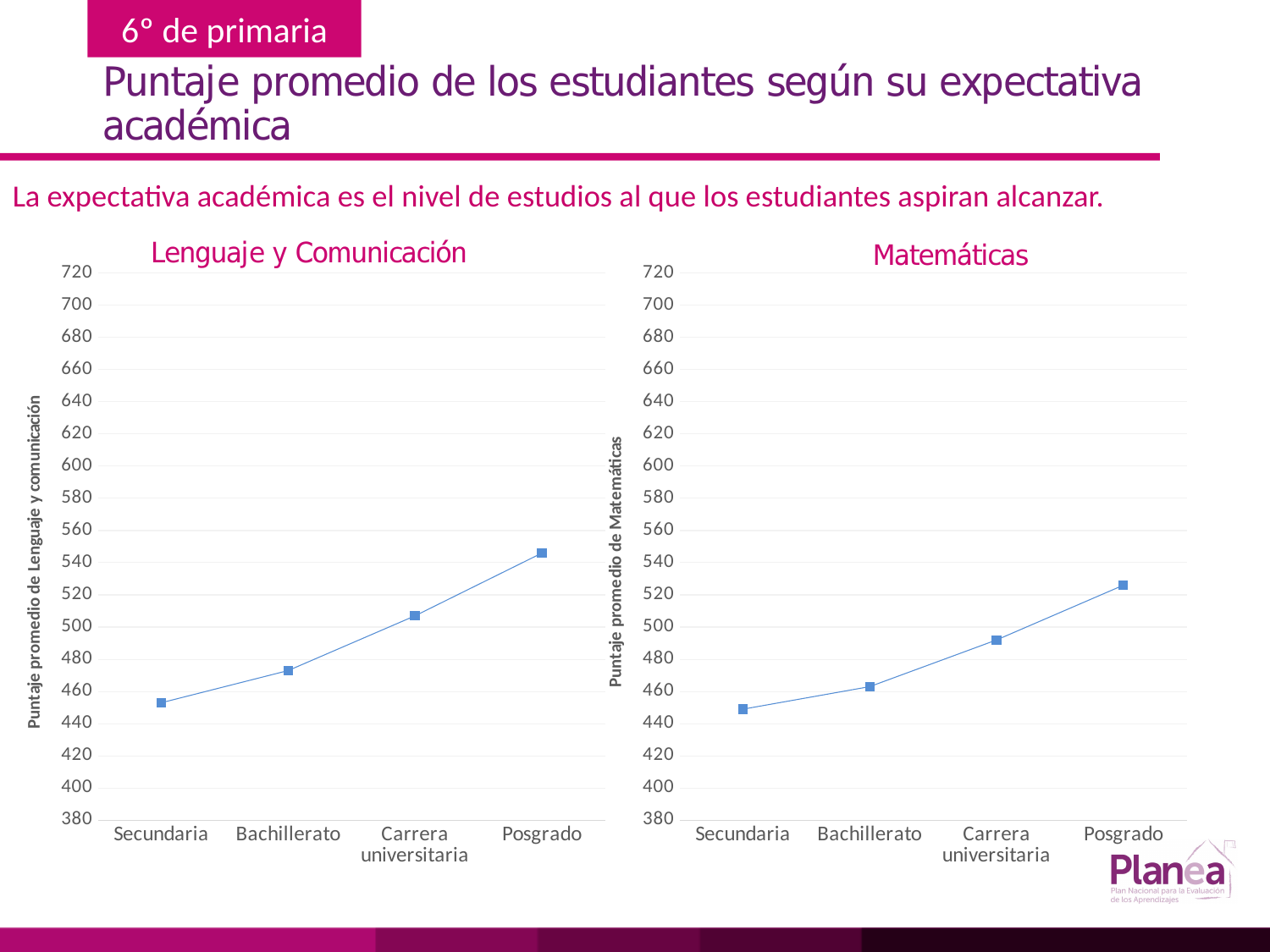

# Puntaje promedio de los estudiantes según su expectativa académica

La expectativa académica es el nivel de estudios al que los estudiantes aspiran alcanzar.
Lenguaje y Comunicación
Matemáticas

### Chart

| Category |  |
|---|---|
| Secundaria | 453.0 |
| Bachillerato | 473.0 |
| Carrera universitaria | 507.0 |
| Posgrado | 546.0 |

### Chart

| Category |  |
|---|---|
| Secundaria | 449.0 |
| Bachillerato | 463.0 |
| Carrera universitaria | 492.0 |
| Posgrado | 526.0 |